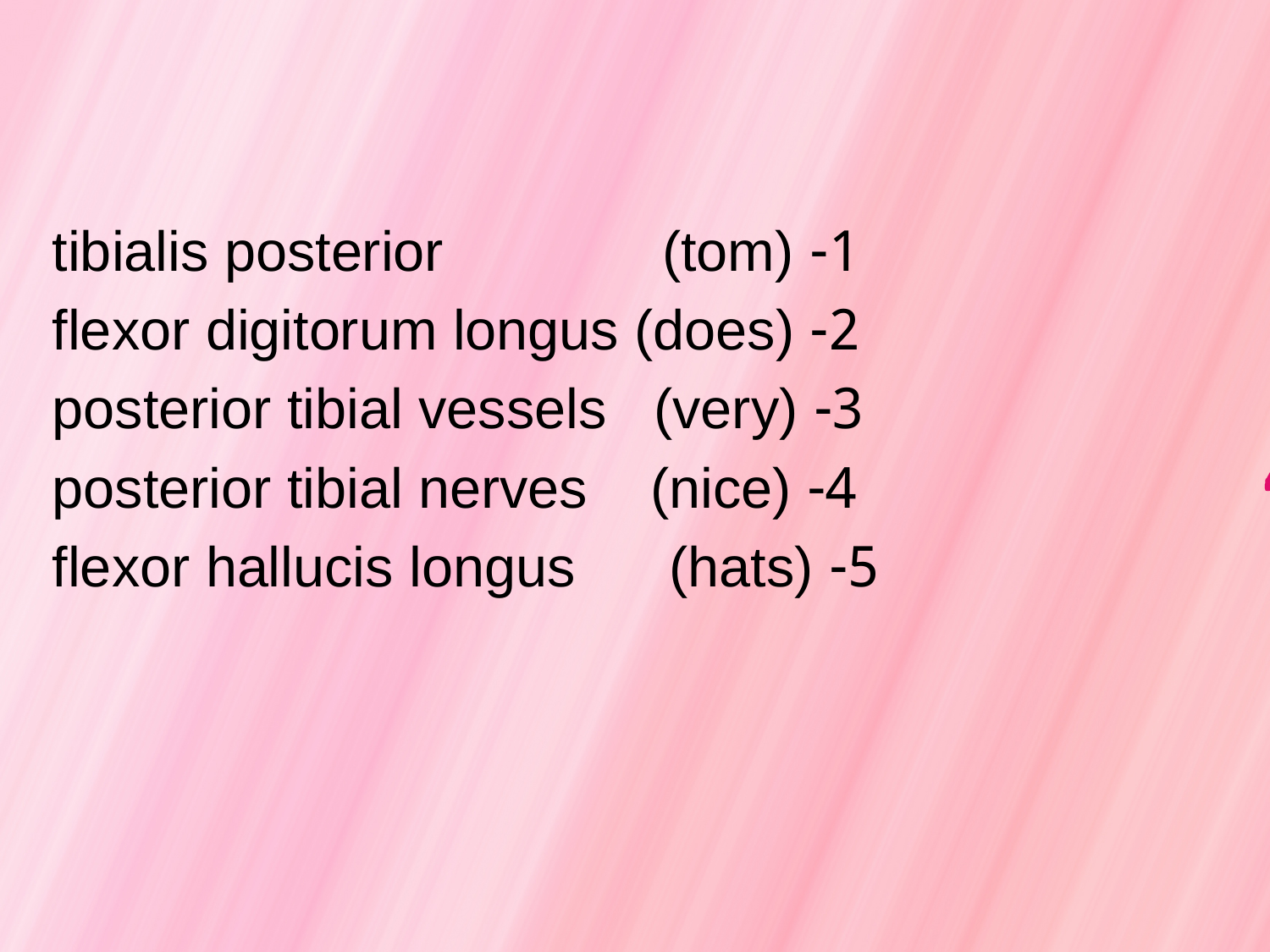

1- tibialis posterior              (tom)
2- flexor digitorum longus (does)
3- posterior tibial vessels   (very)
4- posterior tibial nerves    (nice)
5- flexor hallucis longus      (hats)